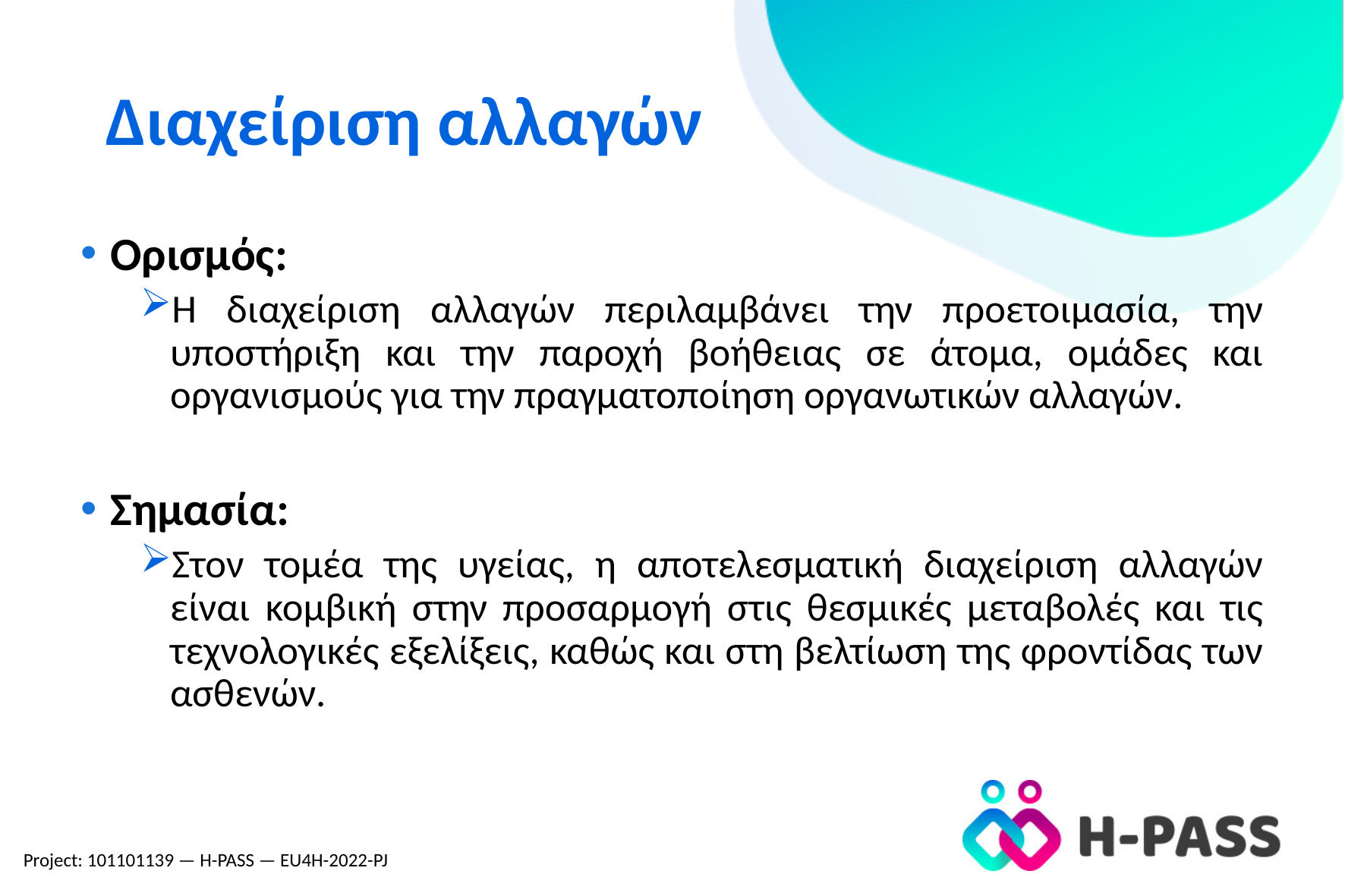

Διαχείριση αλλαγών
Ορισμός:
Η διαχείριση αλλαγών περιλαμβάνει την προετοιμασία, την υποστήριξη και την παροχή βοήθειας σε άτομα, ομάδες και οργανισμούς για την πραγματοποίηση οργανωτικών αλλαγών.

Σημασία:
Στον τομέα της υγείας, η αποτελεσματική διαχείριση αλλαγών είναι κομβική στην προσαρμογή στις θεσμικές μεταβολές και τις τεχνολογικές εξελίξεις, καθώς και στη βελτίωση της φροντίδας των ασθενών.

Project: 101101139 — H-PASS — EU4H-2022-PJ